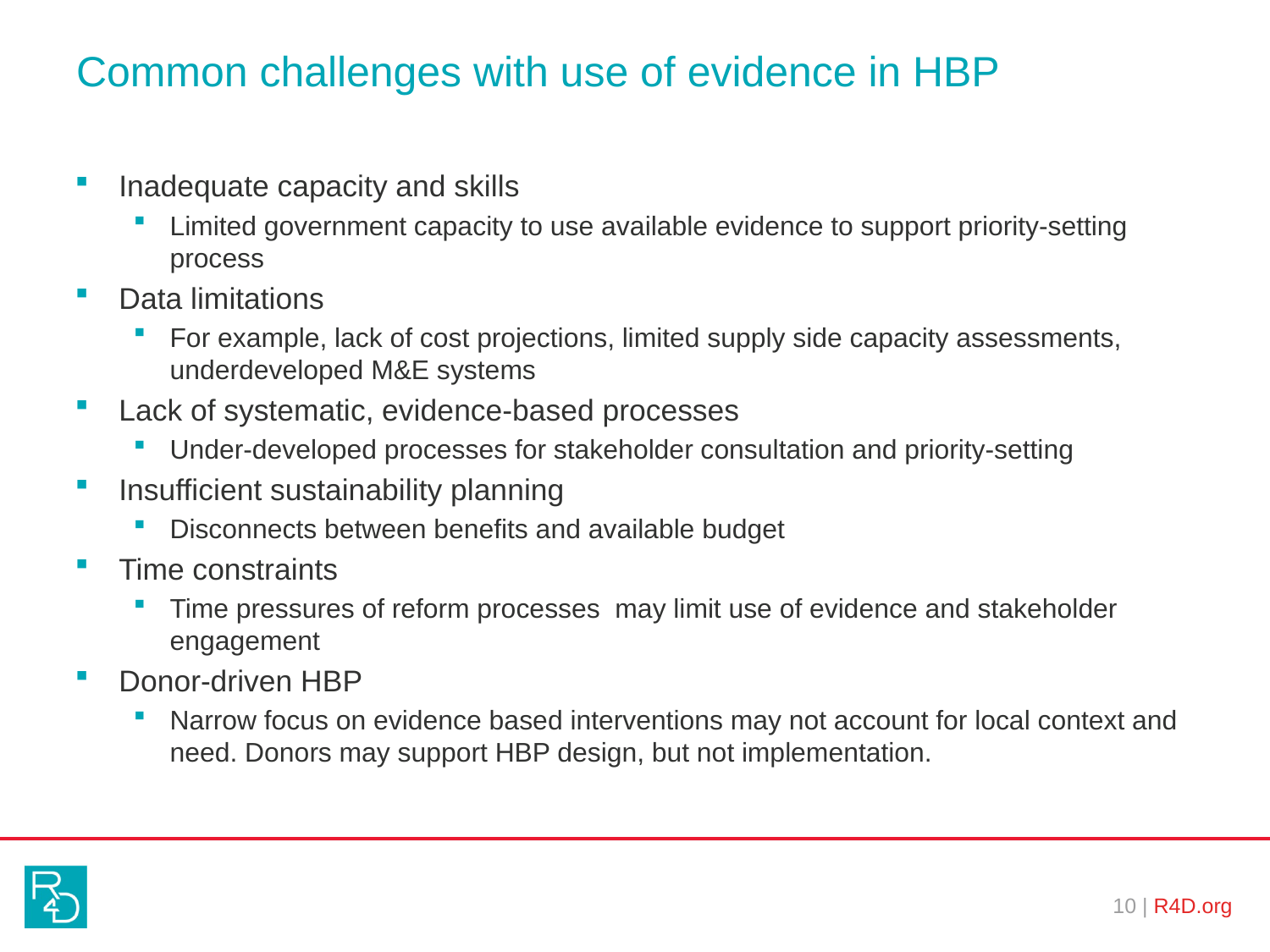

# Common challenges with use of evidence in HBP
Inadequate capacity and skills
Limited government capacity to use available evidence to support priority-setting process
Data limitations
For example, lack of cost projections, limited supply side capacity assessments, underdeveloped M&E systems
Lack of systematic, evidence-based processes
Under-developed processes for stakeholder consultation and priority-setting
Insufficient sustainability planning
Disconnects between benefits and available budget
Time constraints
Time pressures of reform processes  may limit use of evidence and stakeholder engagement
Donor-driven HBP
Narrow focus on evidence based interventions may not account for local context and need. Donors may support HBP design, but not implementation.
10 | R4D.org